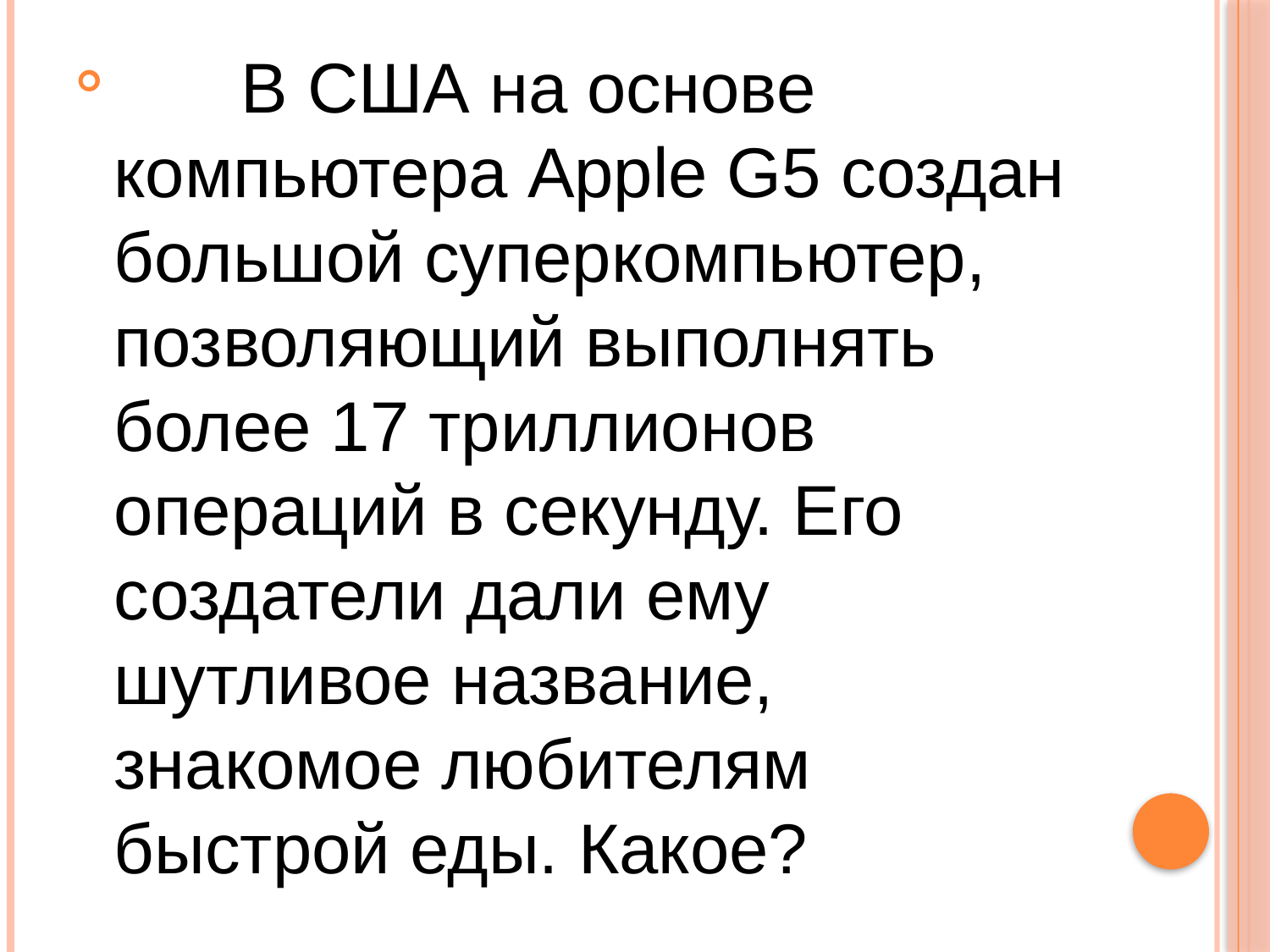

В США на основе компьютера Apple G5 создан большой суперкомпьютер, позволяющий выполнять более 17 триллионов операций в секунду. Его создатели дали ему шутливое название, знакомое любителям быстрой еды. Какое?
#